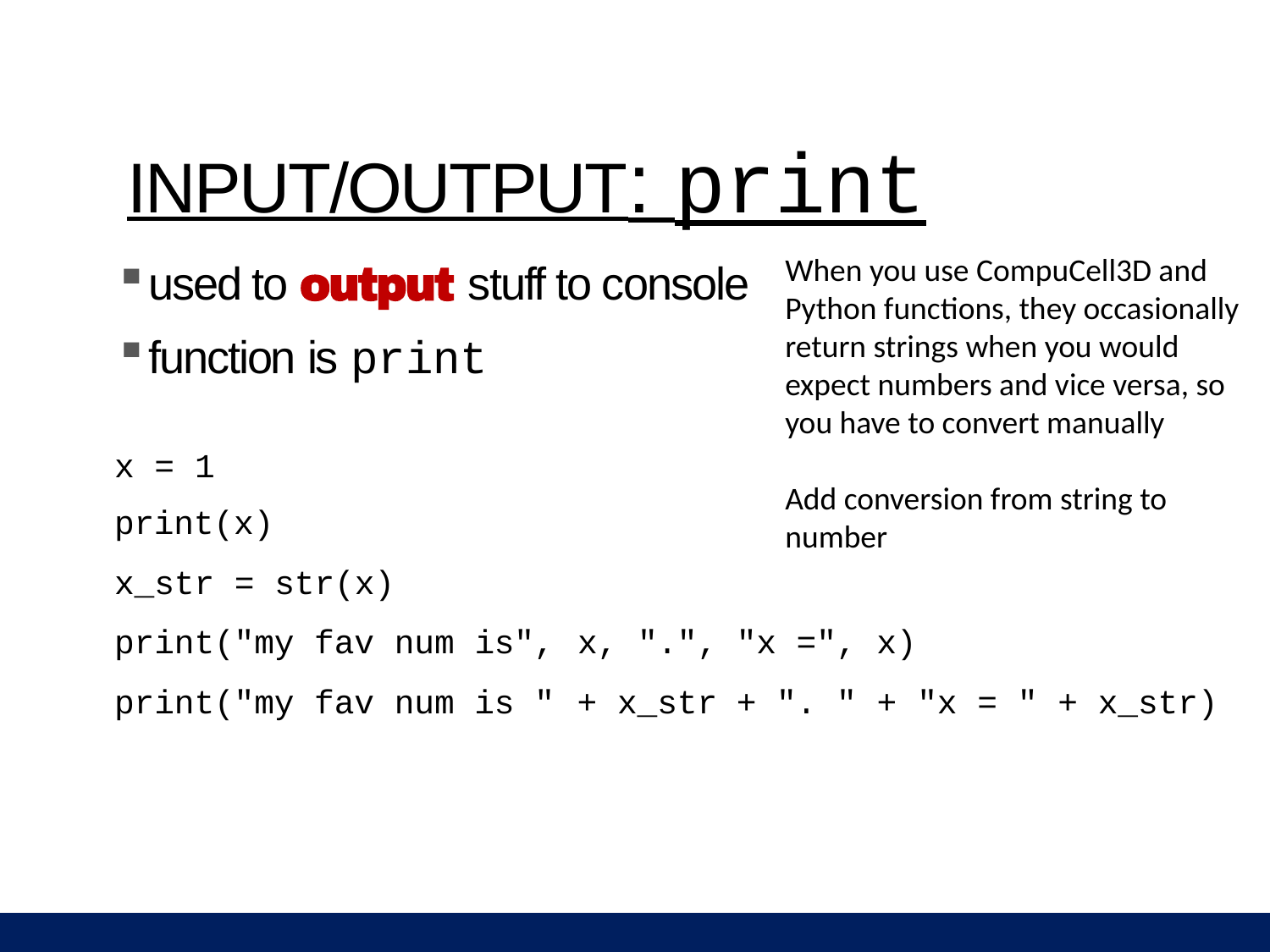

# INPUT/OUTPUT: print
used to output stuff to console
function is print
When you use CompuCell3D and Python functions, they occasionally return strings when you would expect numbers and vice versa, so you have to convert manually

Add conversion from string to number
| x = 1 |  |  |
| --- | --- | --- |
| print(x) |  |  |
| x\_str = str(x) |  |  |
| print("my fav num is", | x, ".", | "x =", x) |
| print("my fav num is " | + x\_str | + ". " + "x = " + x\_str) |